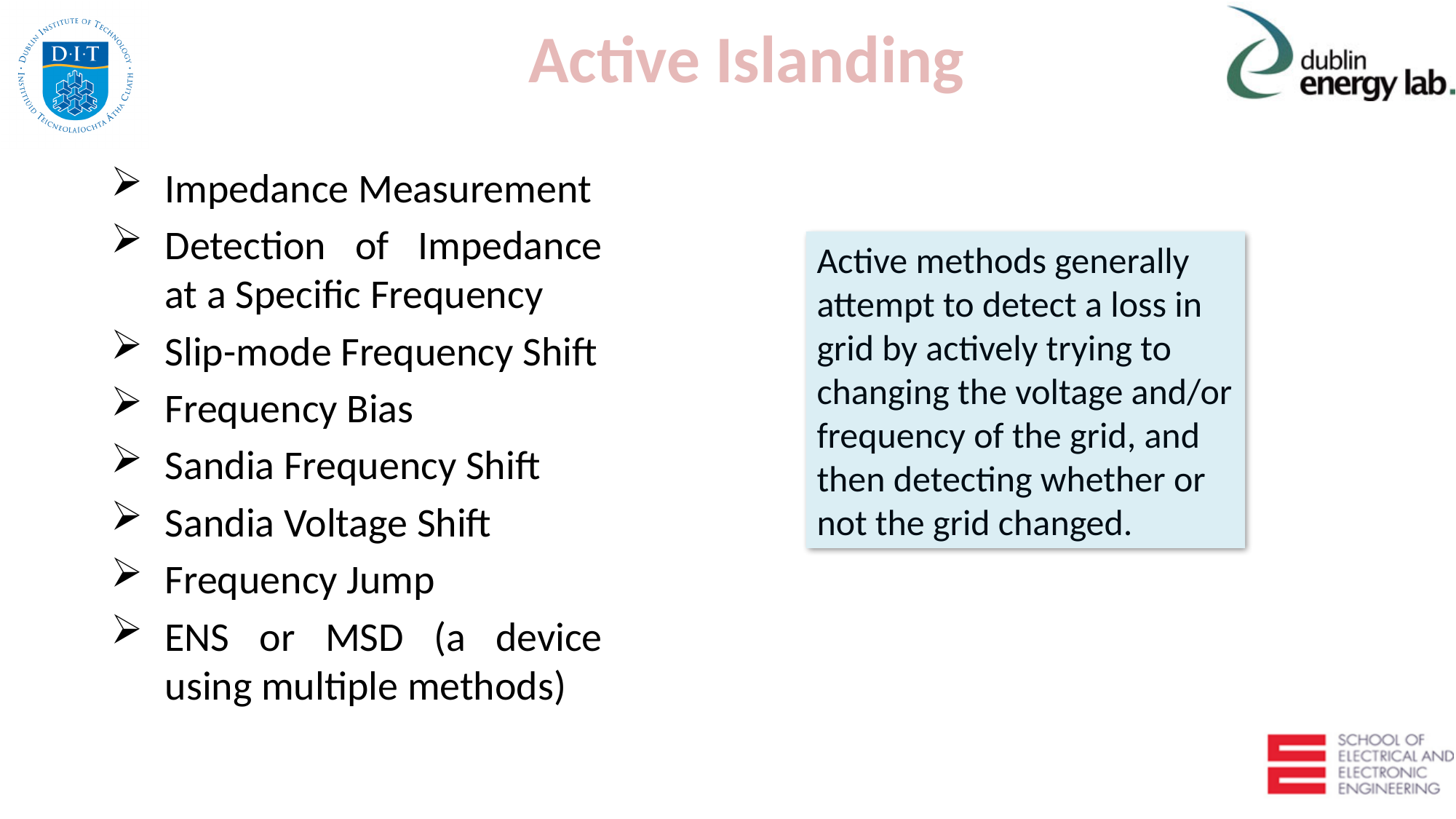

# Active Islanding
Impedance Measurement
Detection of Impedance at a Specific Frequency
Slip-mode Frequency Shift
Frequency Bias
Sandia Frequency Shift
Sandia Voltage Shift
Frequency Jump
ENS or MSD (a device using multiple methods)
Active methods generally attempt to detect a loss in grid by actively trying to changing the voltage and/or frequency of the grid, and then detecting whether or not the grid changed.